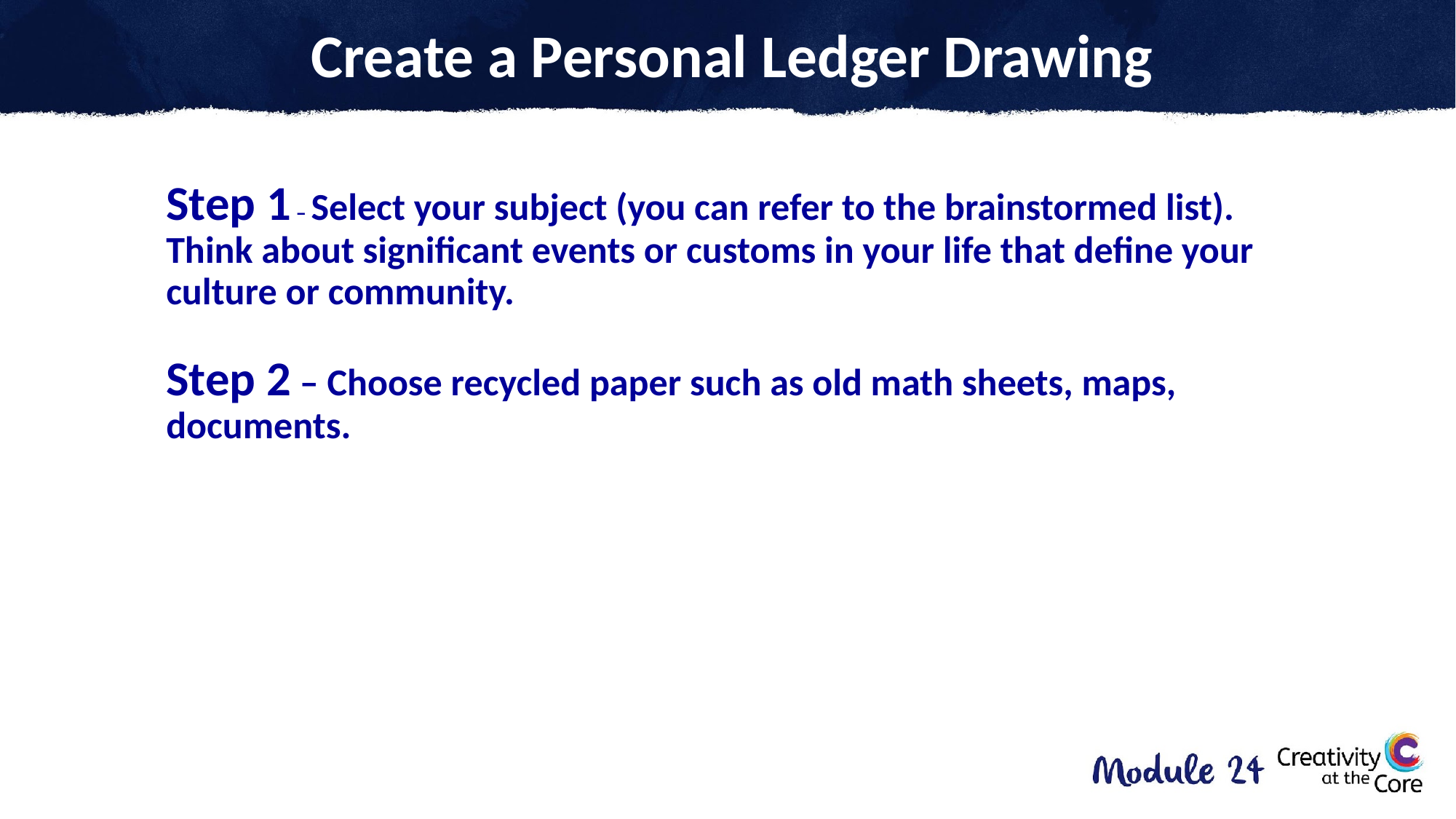

# Create a Personal Ledger Drawing

Step 1 – Select your subject (you can refer to the brainstormed list). Think about significant events or customs in your life that define your culture or community.

Step 2 – Choose recycled paper such as old math sheets, maps, documents.